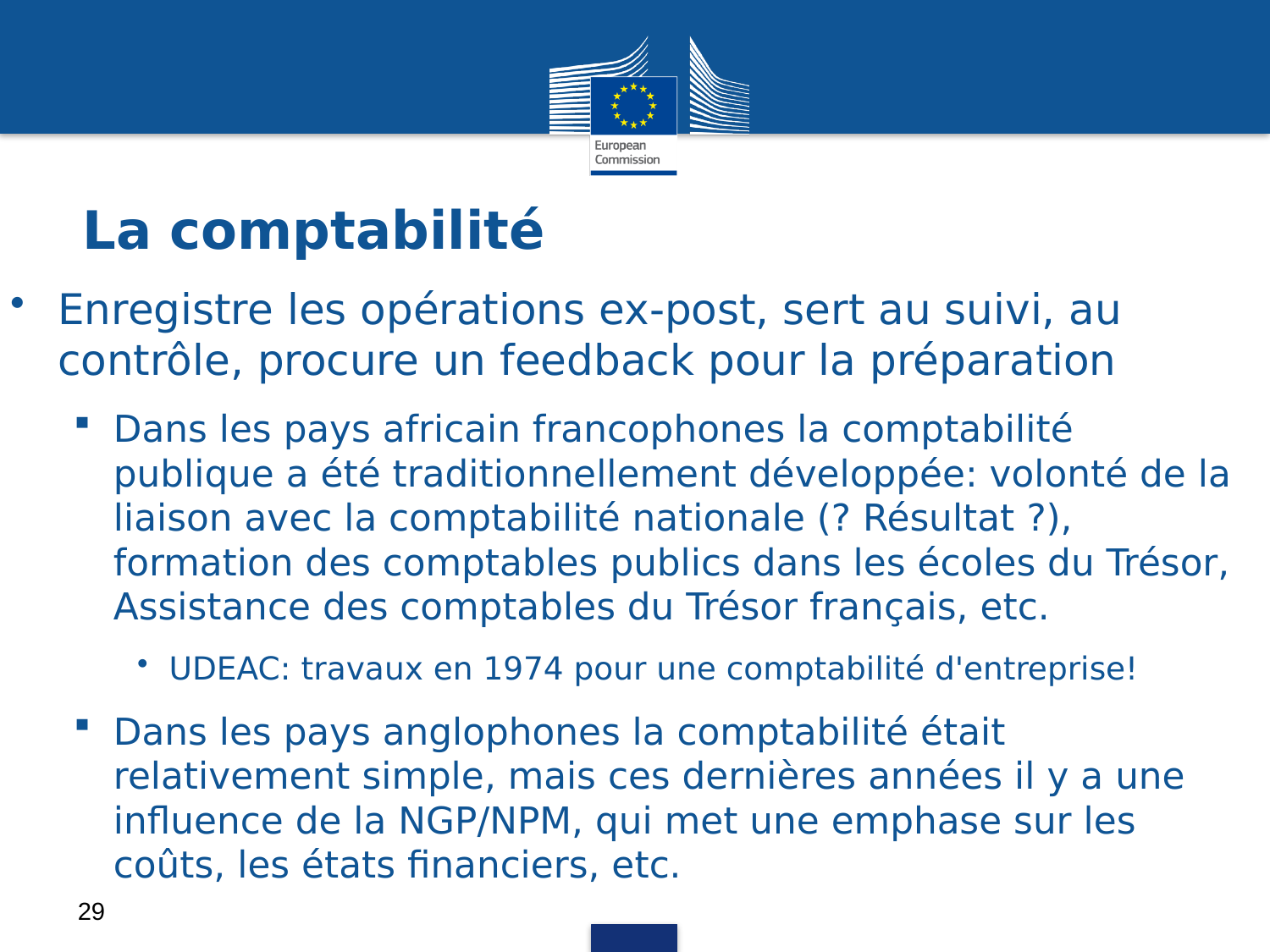

# La comptabilité
Enregistre les opérations ex-post, sert au suivi, au contrôle, procure un feedback pour la préparation
Dans les pays africain francophones la comptabilité publique a été traditionnellement développée: volonté de la liaison avec la comptabilité nationale (? Résultat ?), formation des comptables publics dans les écoles du Trésor, Assistance des comptables du Trésor français, etc.
UDEAC: travaux en 1974 pour une comptabilité d'entreprise!
Dans les pays anglophones la comptabilité était relativement simple, mais ces dernières années il y a une influence de la NGP/NPM, qui met une emphase sur les coûts, les états financiers, etc.

29